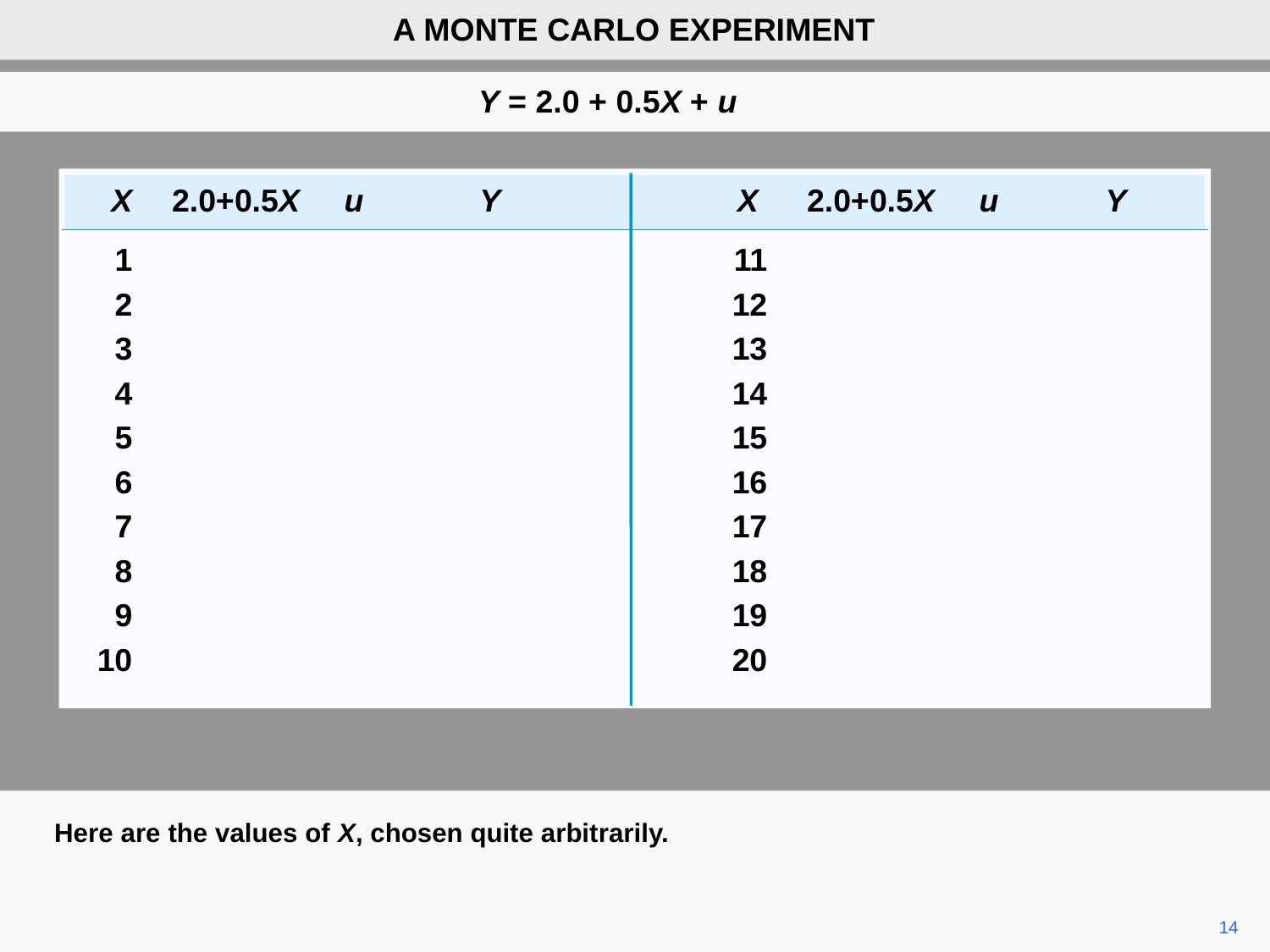

A MONTE CARLO EXPERIMENT

Y = 2.0 + 0.5X + u

	X	2.0+0.5X     u             Y	X 	2.0+0.5X     u            Y
	1		2.5	–0.59	1.91	11		7.5	1.59	9.09
	2		3.0	–0.24	2.76	12		8.0	–0.92	7.08
	3		3.5	–0.83	2.67	13		8.5	–0.71	7.79
	4		4.0	0.03	4.03	14		9.0	–0.25	8.75
	5		4.5	–0.38	4.12	15		9.5	1.69	11.19
	6		5.0	–2.19	2.81	16		10.0	0.15	10.15
	7		5.5	1.03	6.53	17		10.5	0.02	10.52
	8		6.0	0.24	6.24	18		11.0	–0.11	10.89
	9		6.5	2.53	9.03	19		11.5	–0.91	10.59
	10		7.0	–0.13	6.87	20		12.0	1.42	13.42

Here are the values of X, chosen quite arbitrarily.
14